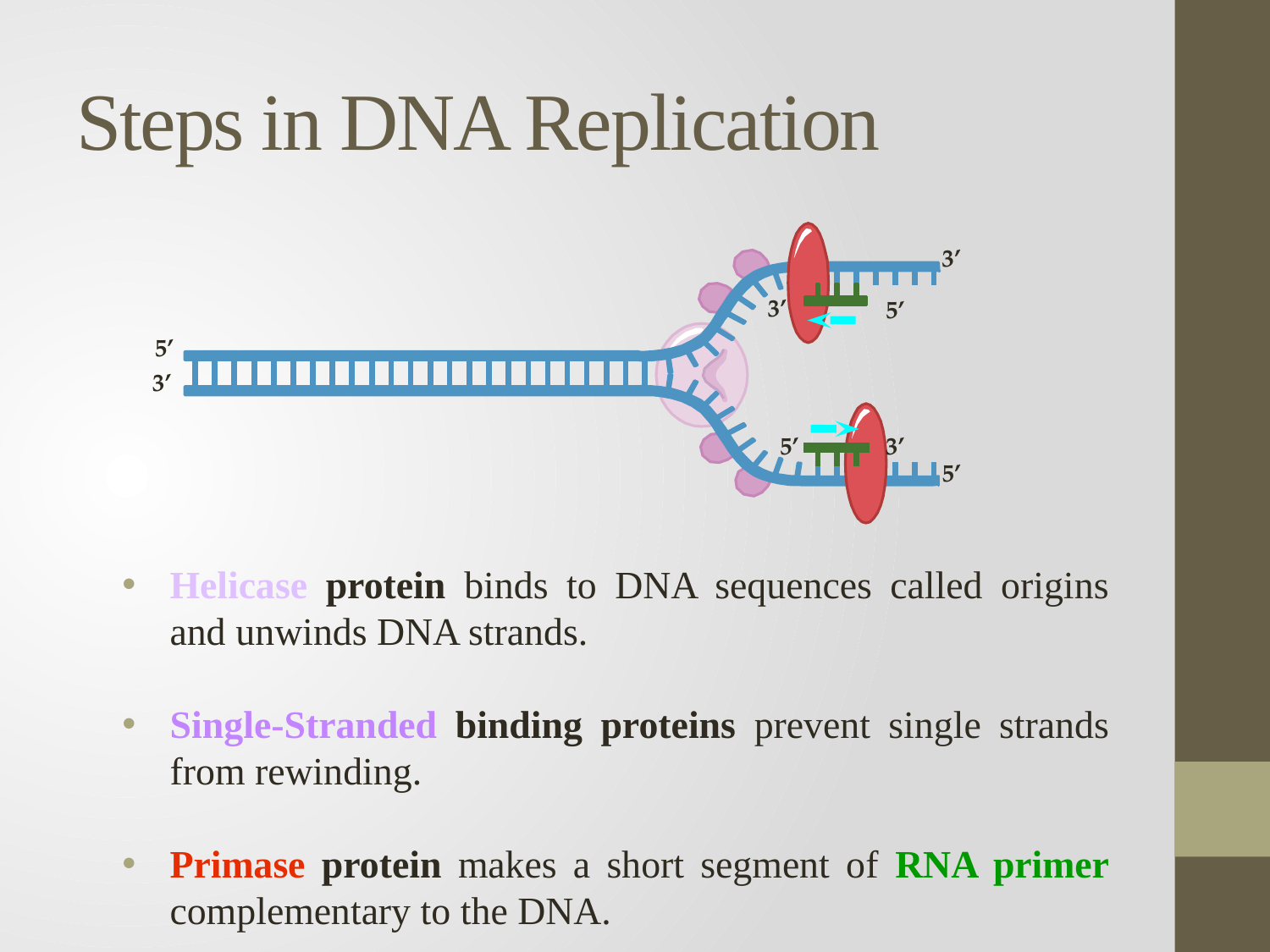

# Steps in DNA Replication

 3’

5’

 3’

 5’

 3’
 5’

 5’
 3’

Helicase protein binds to DNA sequences called origins and unwinds DNA strands.

Single-Stranded binding proteins prevent single strands from rewinding.

Primase protein makes a short segment of RNA primer complementary to the DNA.